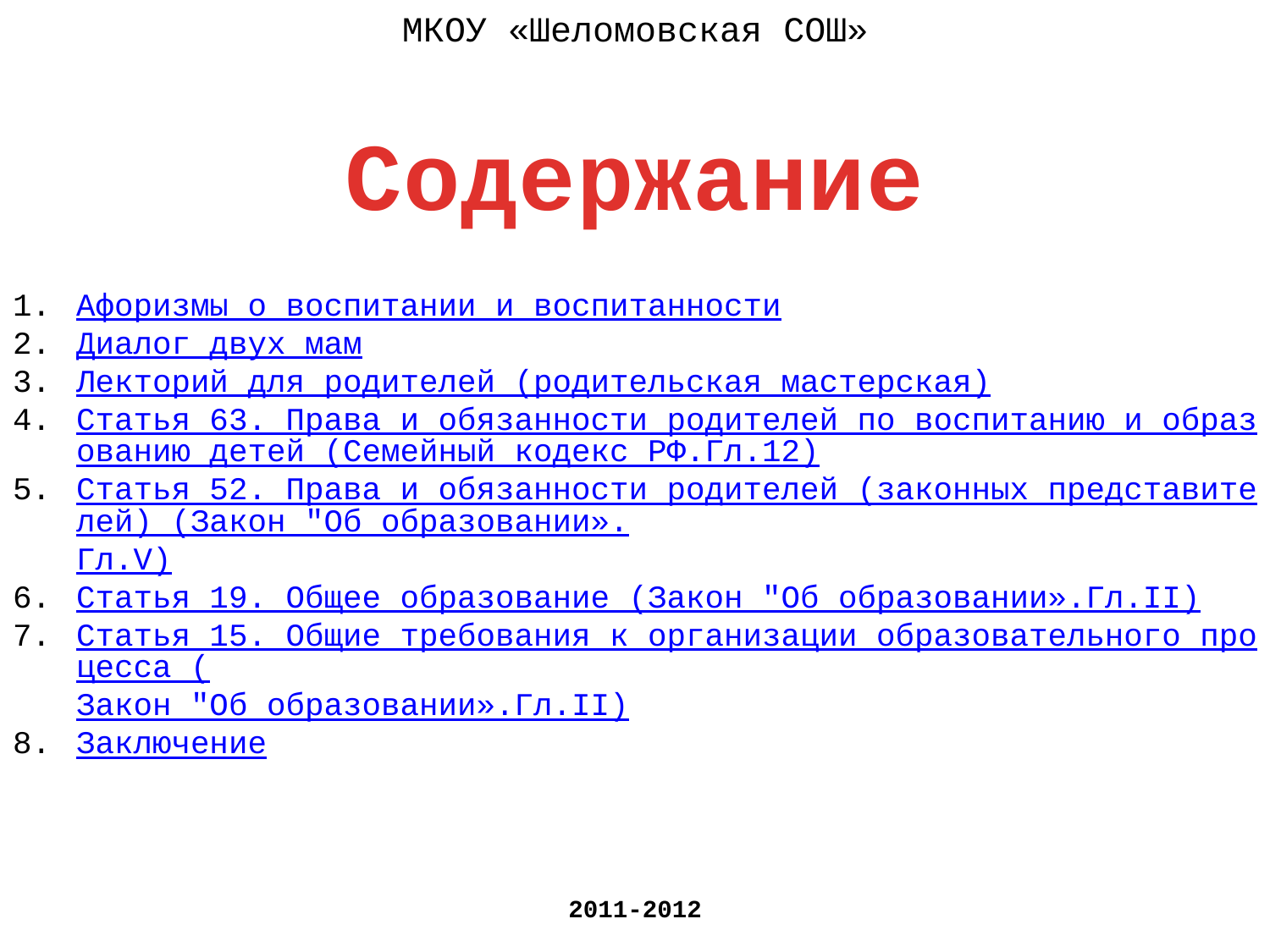

МКОУ «Шеломовская СОШ»
Содержание
Афоризмы о воспитании и воспитанности
Диалог двух мам
Лекторий для родителей (родительская мастерская)
Статья 63. Права и обязанности родителей по воспитанию и образованию детей (Семейный кодекс РФ.Гл.12)
Статья 52. Права и обязанности родителей (законных представителей) (Закон "Об образовании».Гл.V)
Статья 19. Общее образование (Закон "Об образовании».Гл.II)
Статья 15. Общие требования к организации образовательного процесса (Закон "Об образовании».Гл.II)
Заключение
2011-2012